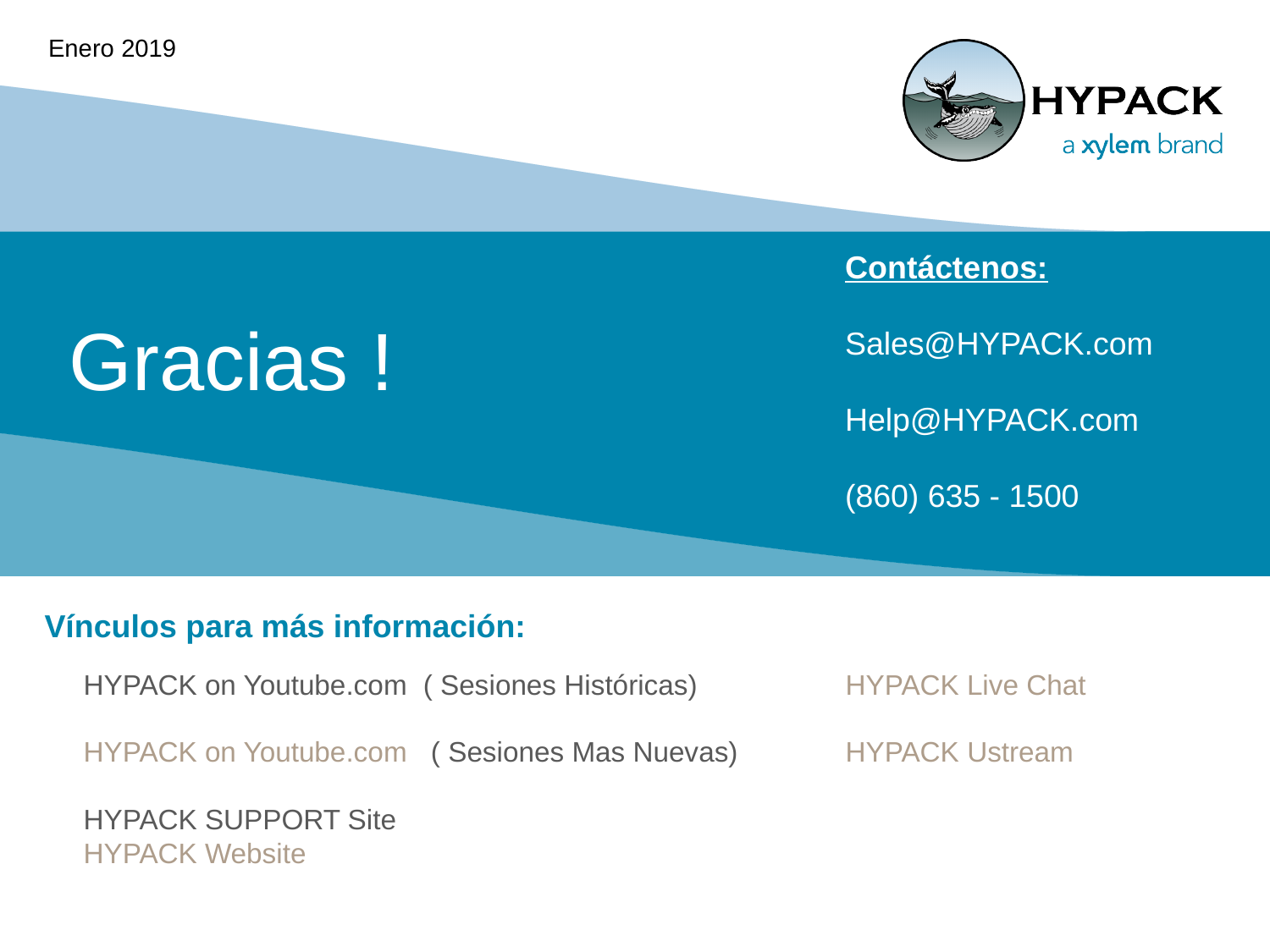

Enero 2019
Contáctenos:

Sales@HYPACK.com

Help@HYPACK.com

(860) 635 - 1500

# Gracias !
Vínculos para más información:
HYPACK on Youtube.com  ( Sesiones Históricas)		HYPACK Live Chat

HYPACK on Youtube.com   ( Sesiones Mas Nuevas) 	HYPACK Ustream

HYPACK SUPPORT Site 						HYPACK Website